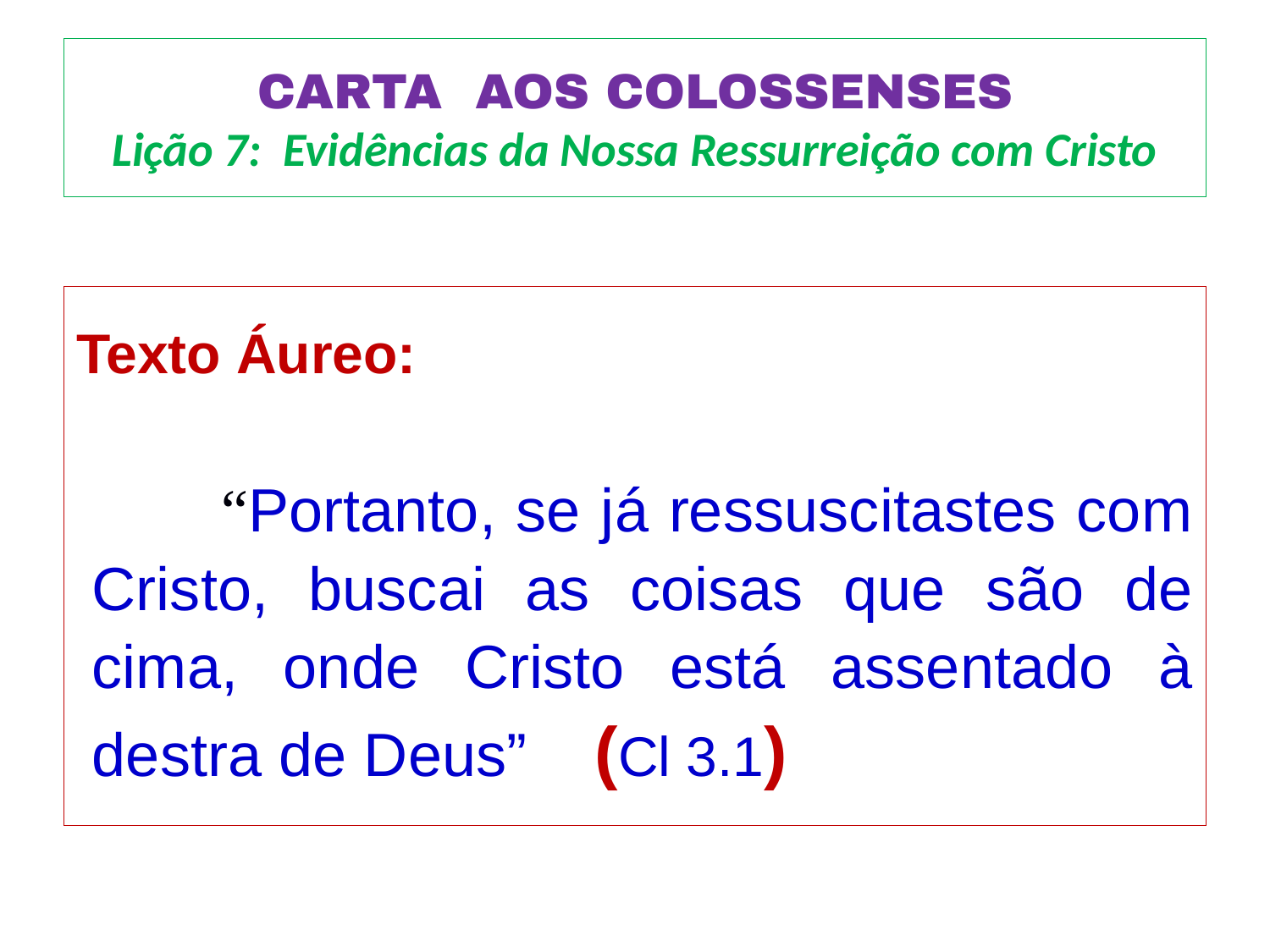

# CARTA  AOS COLOSSENSES Lição 7:  Evidências da Nossa Ressurreição com Cristo

Texto Áureo:

 	“Portanto, se já ressuscitastes com Cristo, buscai as coisas que são de cima, onde Cristo está assentado à destra de Deus”					(Cl 3.1)